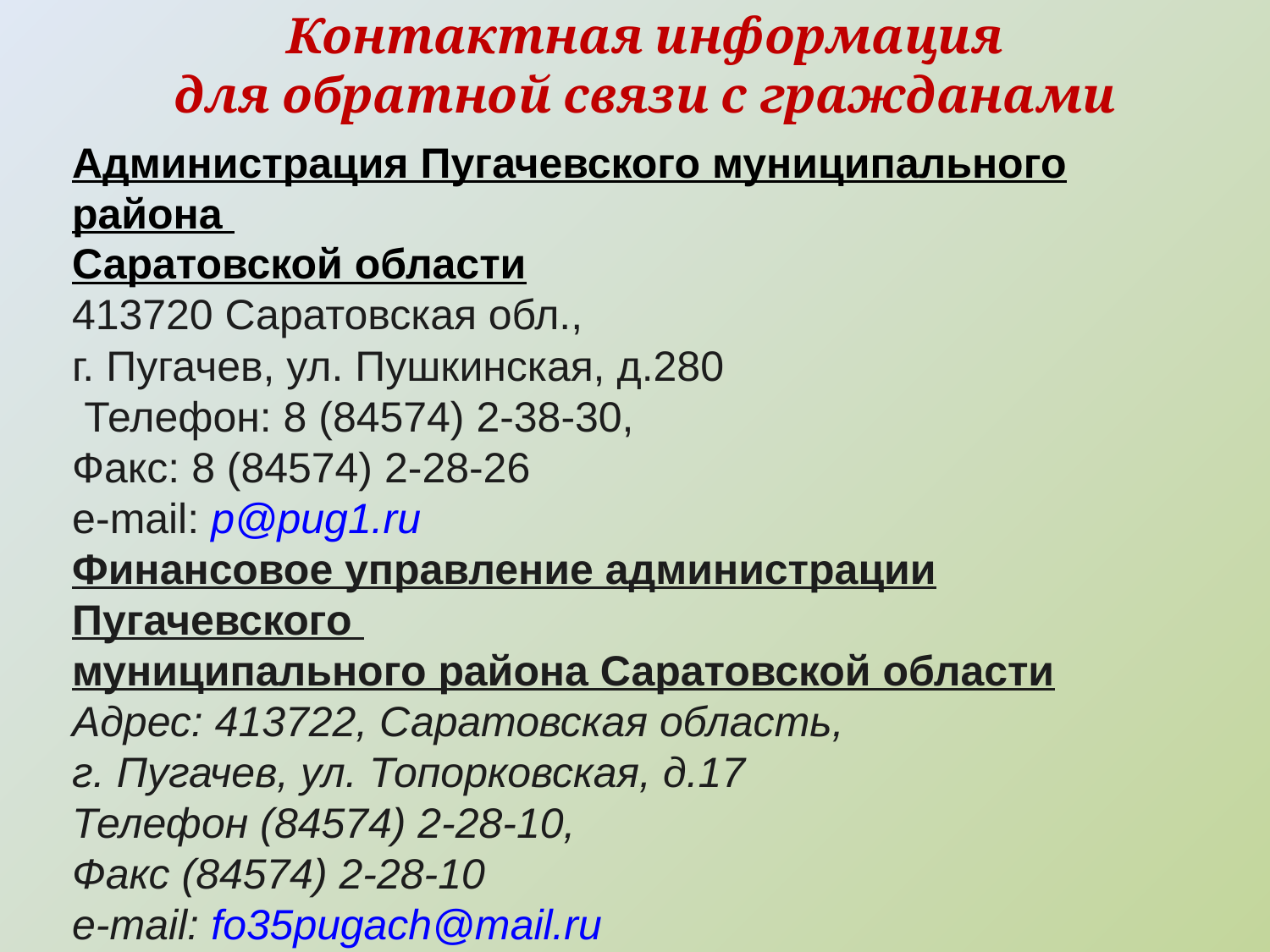

Контактная информация
для обратной связи с гражданами

Администрация Пугачевского муниципального района
Саратовской области
413720 Саратовская обл.,
г. Пугачев, ул. Пушкинская, д.280
 Телефон: 8 (84574) 2-38-30,
Факс: 8 (84574) 2-28-26
e-mail: p@pug1.ru
Финансовое управление администрации Пугачевского
муниципального района Саратовской области
Адрес: 413722, Саратовская область,
г. Пугачев, ул. Топорковская, д.17
Телефон (84574) 2-28-10,
Факс (84574) 2-28-10
e-mail: fo35pugach@mail.ru